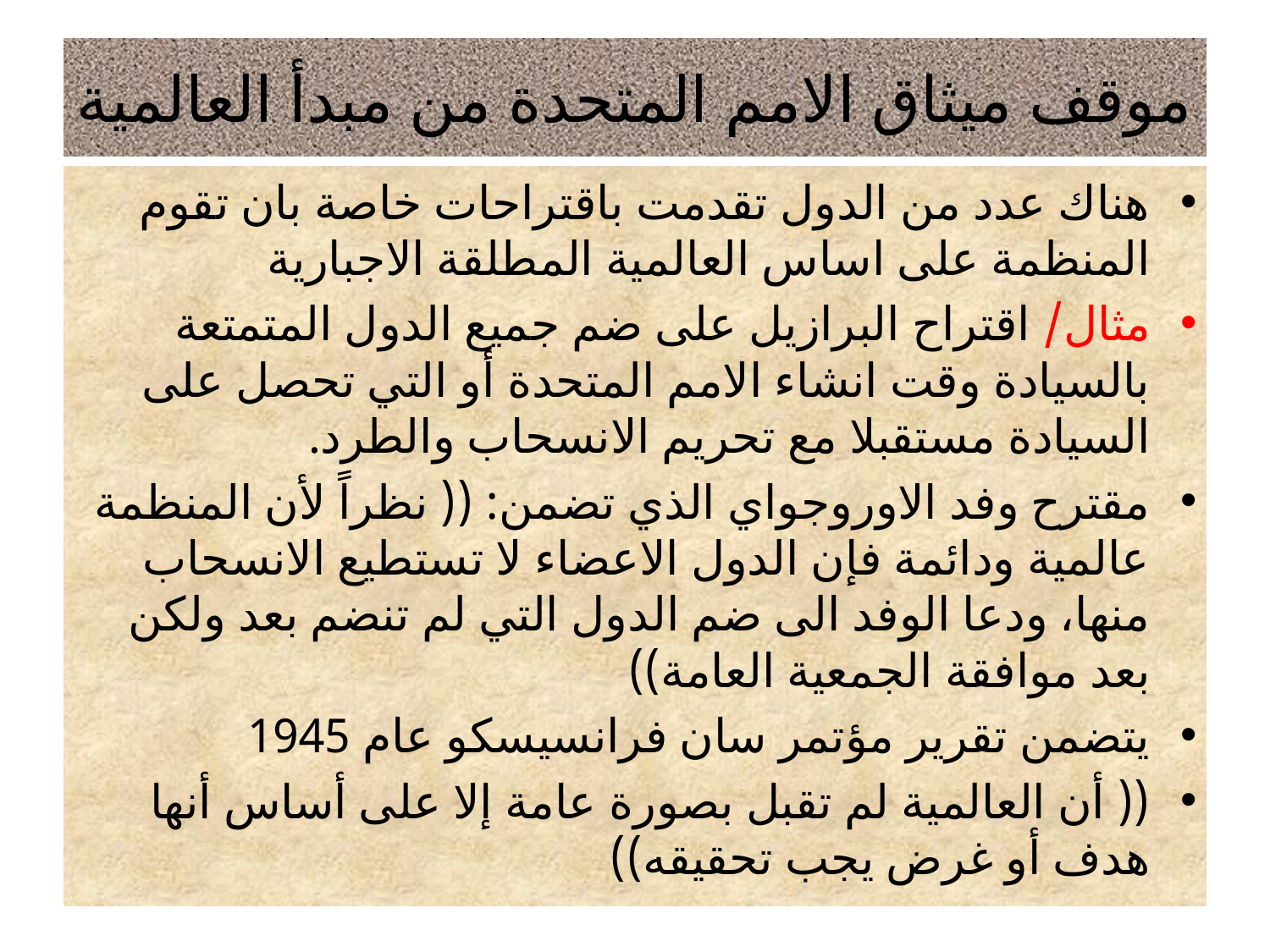

# موقف ميثاق الامم المتحدة من مبدأ العالمية
هناك عدد من الدول تقدمت باقتراحات خاصة بان تقوم المنظمة على اساس العالمية المطلقة الاجبارية
مثال/ اقتراح البرازيل على ضم جميع الدول المتمتعة بالسيادة وقت انشاء الامم المتحدة أو التي تحصل على السيادة مستقبلا مع تحريم الانسحاب والطرد.
مقترح وفد الاوروجواي الذي تضمن: (( نظراً لأن المنظمة عالمية ودائمة فإن الدول الاعضاء لا تستطيع الانسحاب منها، ودعا الوفد الى ضم الدول التي لم تنضم بعد ولكن بعد موافقة الجمعية العامة))
يتضمن تقرير مؤتمر سان فرانسيسكو عام 1945
(( أن العالمية لم تقبل بصورة عامة إلا على أساس أنها هدف أو غرض يجب تحقيقه))